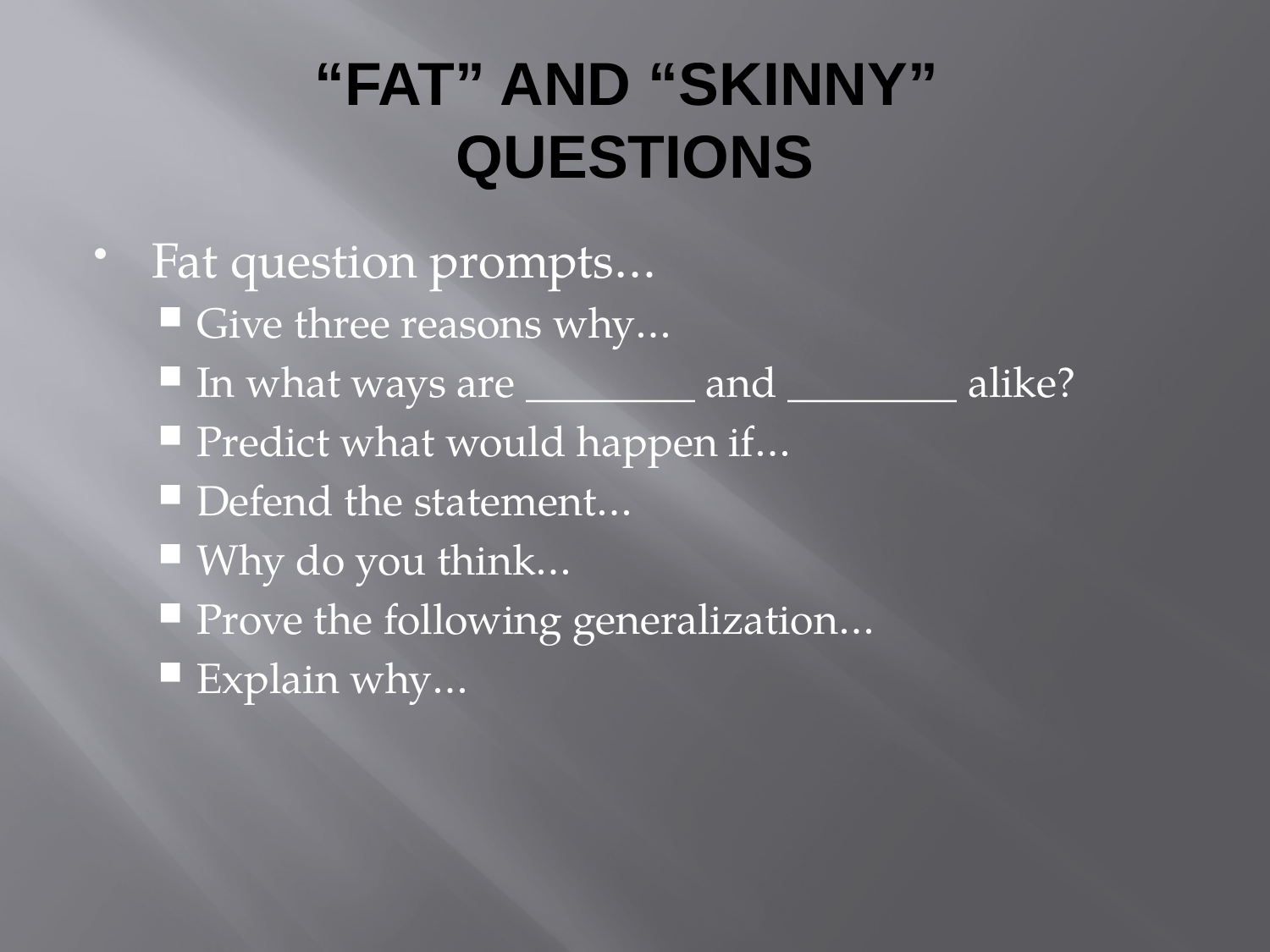

# “FAT” AND “SKINNY” QUESTIONS
Fat question prompts…
Give three reasons why…
In what ways are ________ and ________ alike?
Predict what would happen if…
Defend the statement…
Why do you think…
Prove the following generalization…
Explain why…